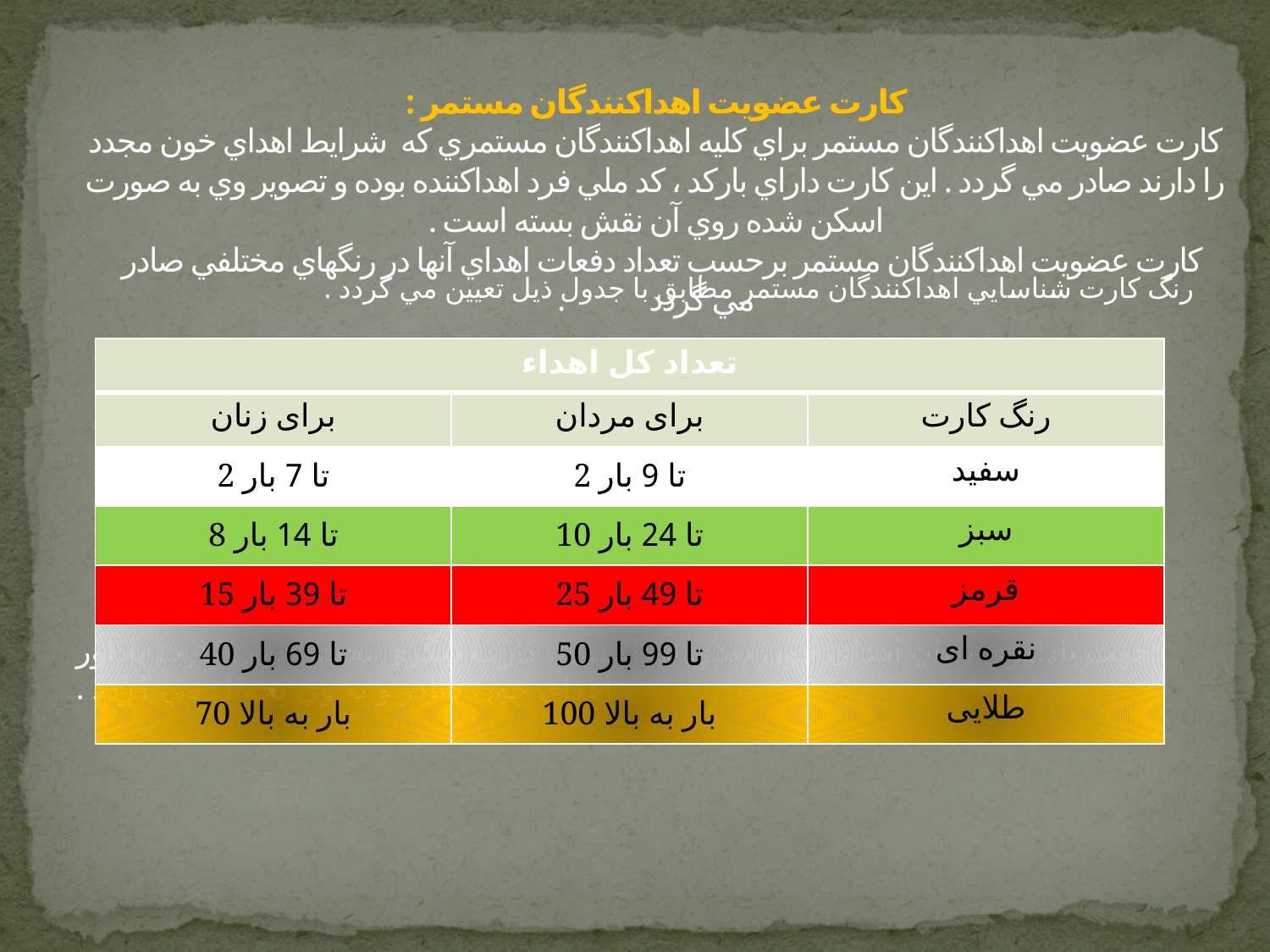

# كارت عضويت اهداكنندگان مستمر : كارت عضويت اهداكنندگان مستمر براي كليه اهداكنندگان مستمري كه  شرايط اهداي خون مجدد را دارند صادر مي گردد . اين كارت داراي باركد ، كد ملي فرد اهداكننده بوده و تصوير وي به صورت اسكن شده روي آن نقش بسته است . كارت عضويت اهداكنندگان مستمر برحسب تعداد دفعات اهداي آنها در رنگهاي مختلفي صادر   مي گردد 	 .
رنگ كارت شناسايي اهداكنندگان مستمر مطابق با جدول ذيل تعيين مي گردد .

جهت يادآوري زمان اهداي خون بعدي اهداكننده ، كارت ديگري تحت عنوان كارت يادآور اهداي خون صادر و به وي تحويل مي گردد .

| تعداد کل اهداء |  |  |
| --- | --- | --- |
| برای زنان | برای مردان | رنگ کارت |
| 2 تا 7 بار | 2 تا 9 بار | سفید |
| 8 تا 14 بار | 10 تا 24 بار | سبز |
| 15 تا 39 بار | 25 تا 49 بار | قرمز |
| 40 تا 69 بار | 50 تا 99 بار | نقره ای |
| 70 بار به بالا | 100 بار به بالا | طلایی |